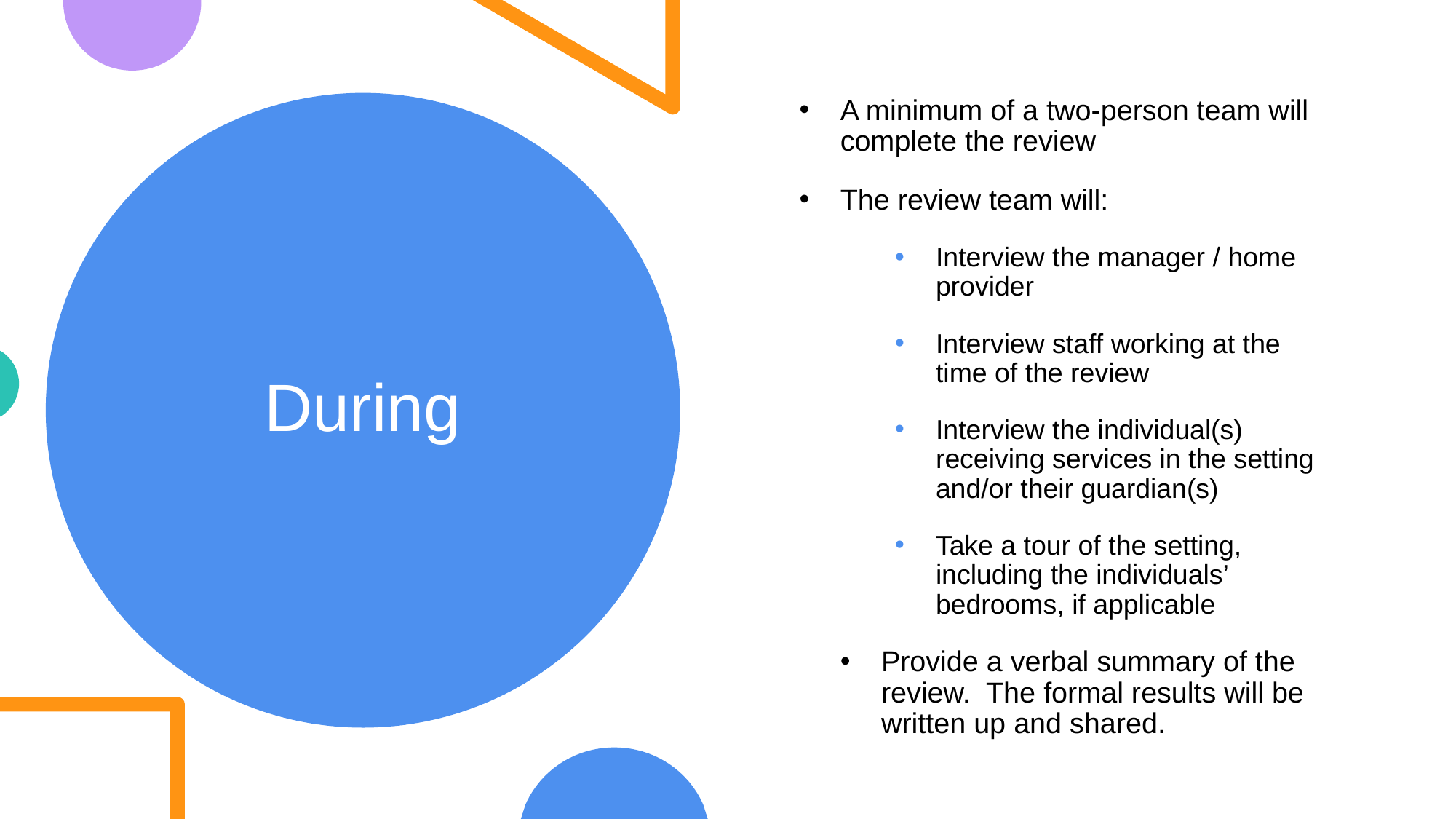

A minimum of a two-person team will complete the review
The review team will:
Interview the manager / home provider
Interview staff working at the time of the review
Interview the individual(s) receiving services in the setting and/or their guardian(s)
Take a tour of the setting, including the individuals’ bedrooms, if applicable
Provide a verbal summary of the review.  The formal results will be written up and shared.

# During